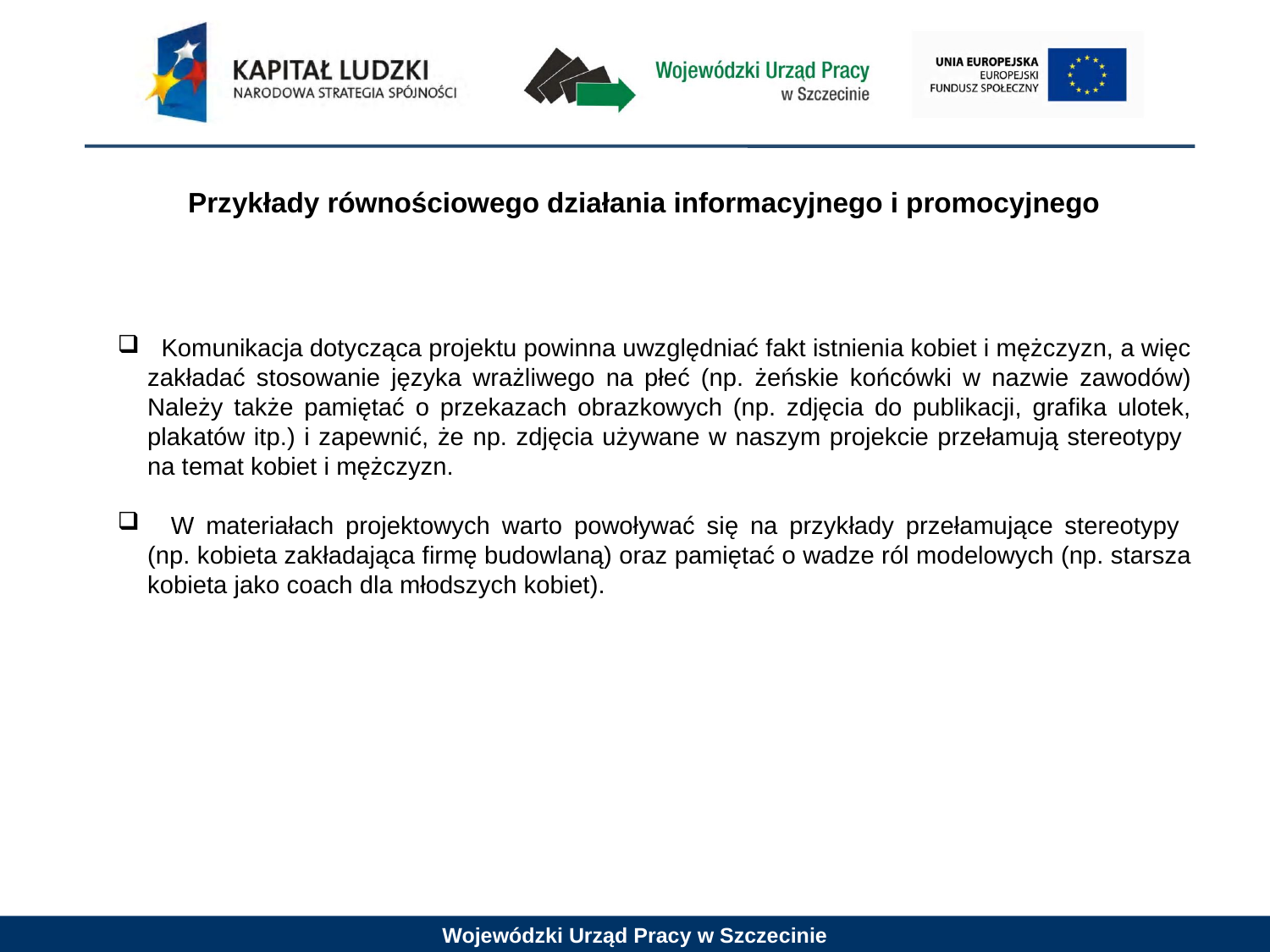

Przykłady równościowego działania informacyjnego i promocyjnego

  Komunikacja dotycząca projektu powinna uwzględniać fakt istnienia kobiet i mężczyzn, a więc zakładać stosowanie języka wrażliwego na płeć (np. żeńskie końcówki w nazwie zawodów) Należy także pamiętać o przekazach obrazkowych (np. zdjęcia do publikacji, grafika ulotek, plakatów itp.) i zapewnić, że np. zdjęcia używane w naszym projekcie przełamują stereotypy
na temat kobiet i mężczyzn.

  W materiałach projektowych warto powoływać się na przykłady przełamujące stereotypy
(np. kobieta zakładająca firmę budowlaną) oraz pamiętać o wadze ról modelowych (np. starsza kobieta jako coach dla młodszych kobiet).